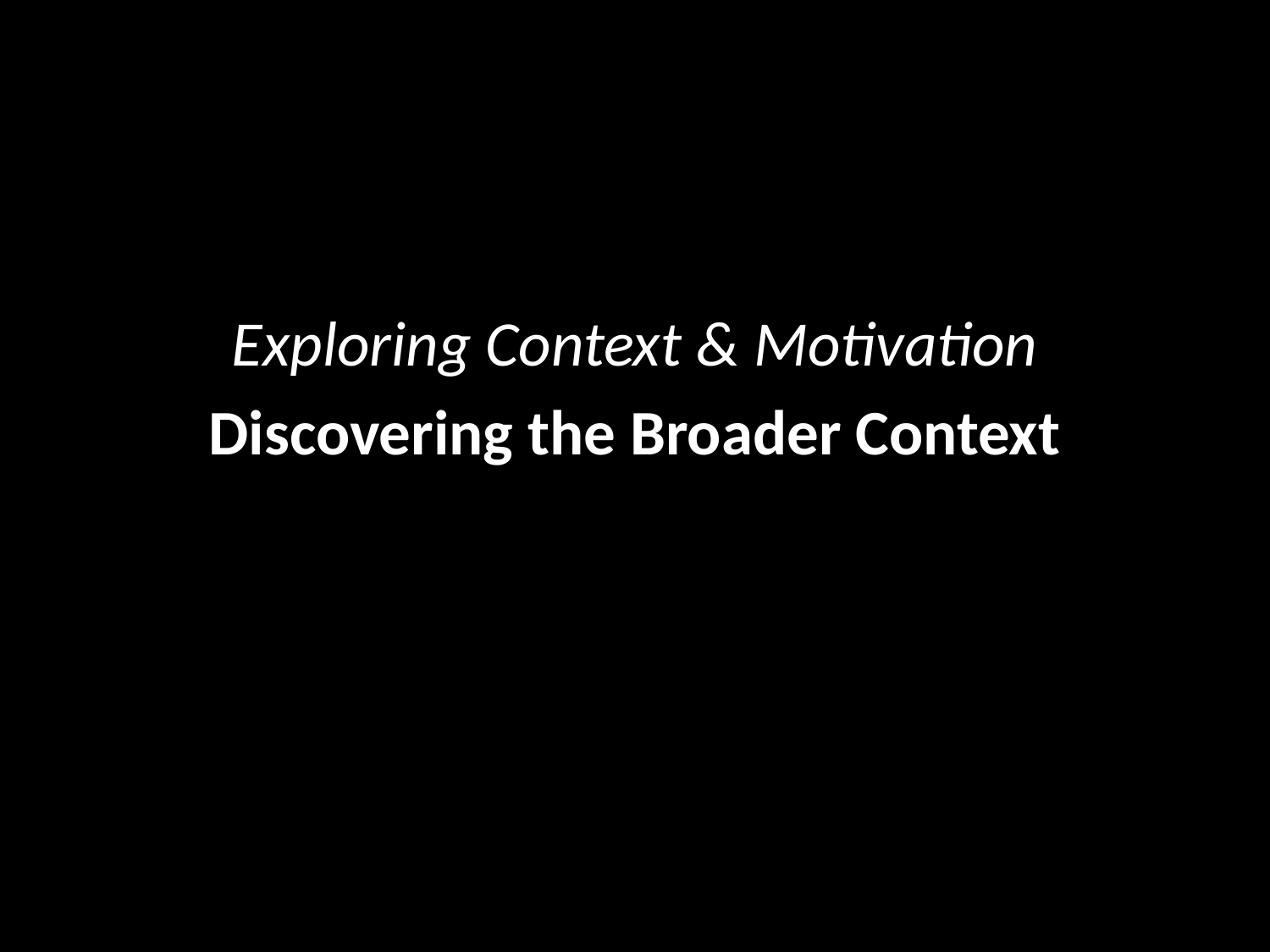

Exploring Context & Motivation
Discovering the Broader Context